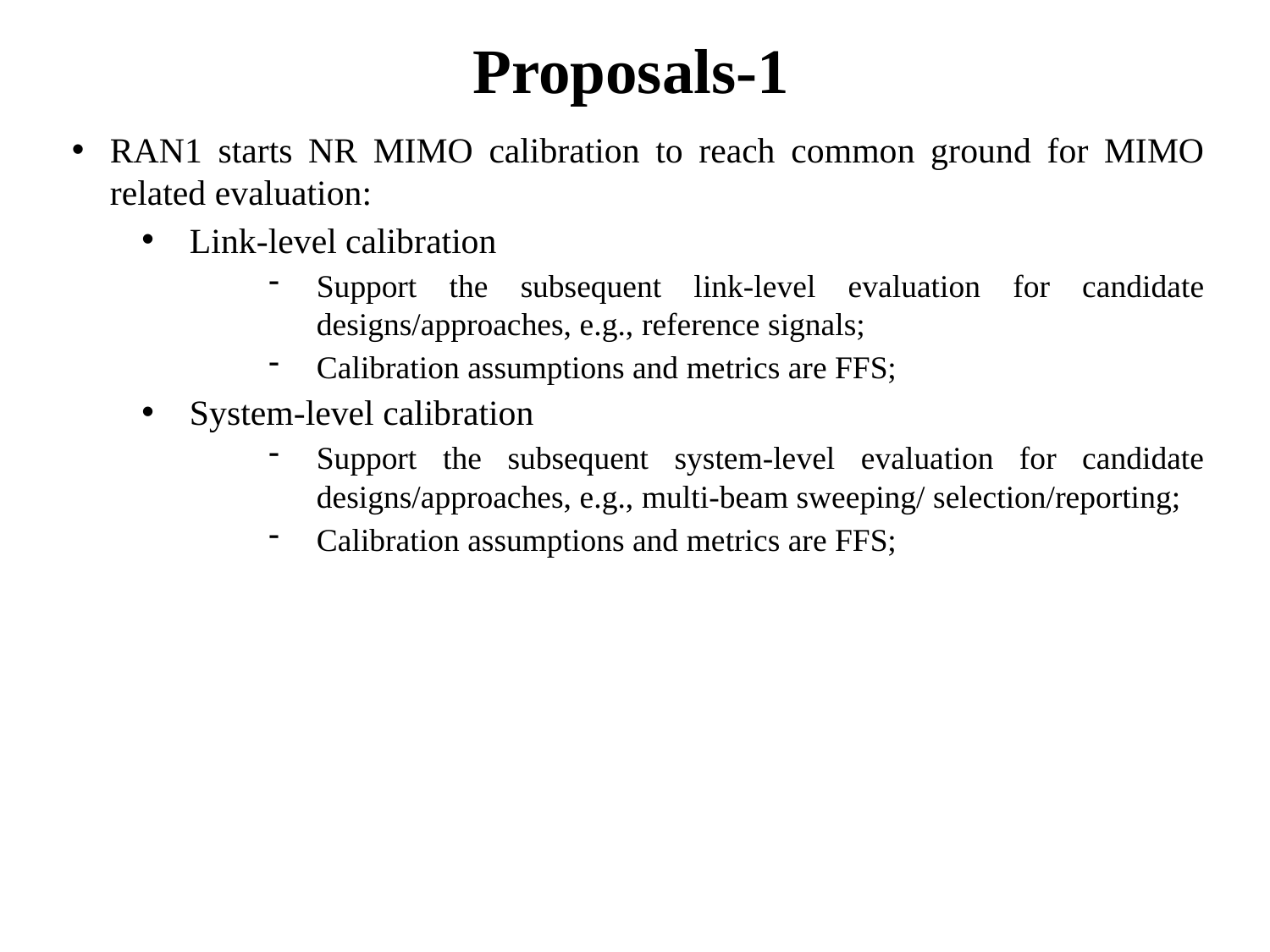

# Proposals-1
RAN1 starts NR MIMO calibration to reach common ground for MIMO related evaluation:
Link-level calibration
Support the subsequent link-level evaluation for candidate designs/approaches, e.g., reference signals;
Calibration assumptions and metrics are FFS;
System-level calibration
Support the subsequent system-level evaluation for candidate designs/approaches, e.g., multi-beam sweeping/ selection/reporting;
Calibration assumptions and metrics are FFS;